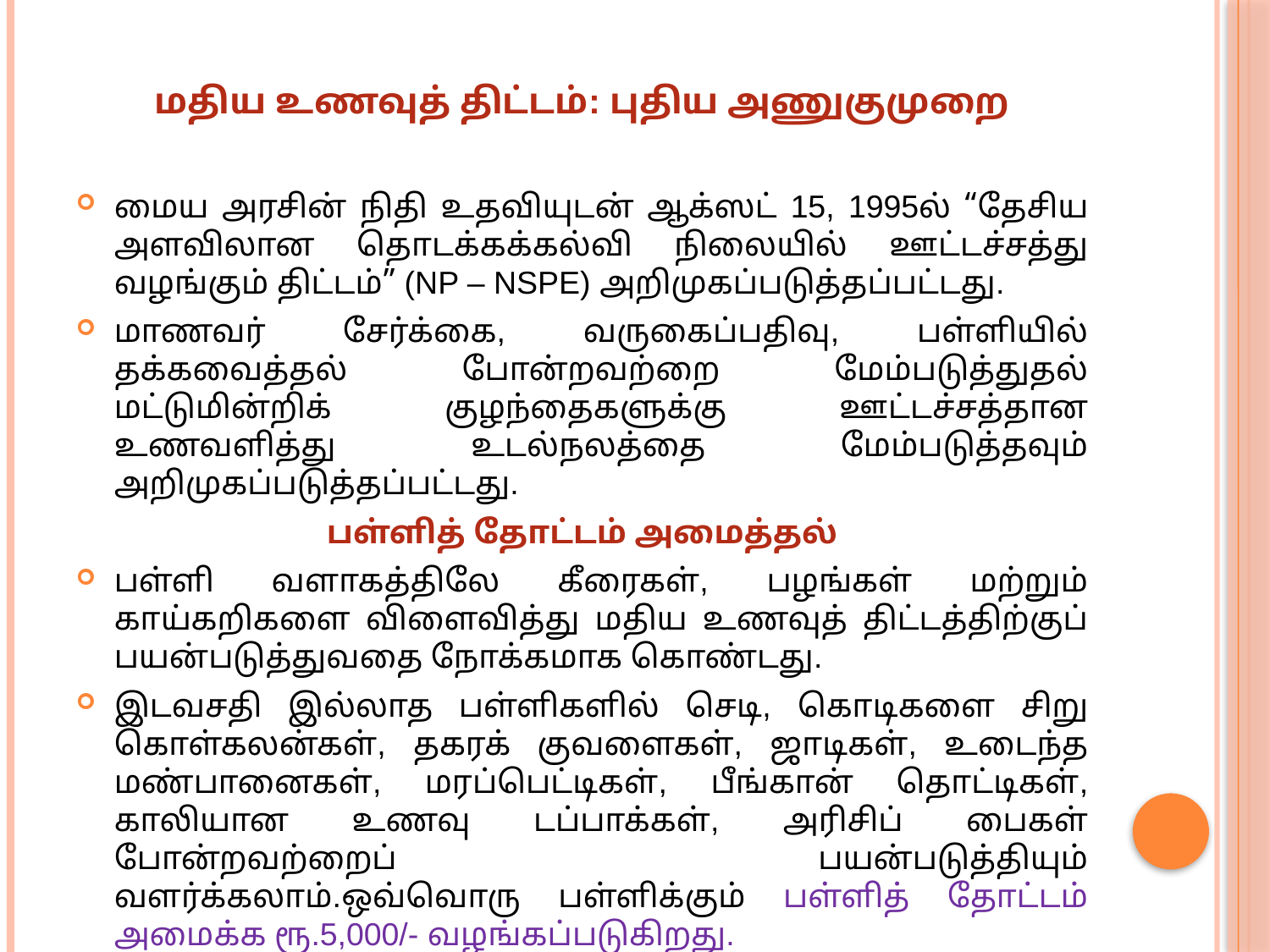

# மதிய உணவுத் திட்டம்: புதிய அணுகுமுறை
மைய அரசின் நிதி உதவியுடன் ஆக்ஸட் 15, 1995ல் “தேசிய அளவிலான தொடக்கக்கல்வி நிலையில் ஊட்டச்சத்து வழங்கும் திட்டம்” (NP – NSPE) அறிமுகப்படுத்தப்பட்டது.
மாணவர் சேர்க்கை, வருகைப்பதிவு, பள்ளியில் தக்கவைத்தல் போன்றவற்றை மேம்படுத்துதல் மட்டுமின்றிக் குழந்தைகளுக்கு ஊட்டச்சத்தான உணவளித்து உடல்நலத்தை மேம்படுத்தவும் அறிமுகப்படுத்தப்பட்டது.
பள்ளித் தோட்டம் அமைத்தல்
பள்ளி வளாகத்திலே கீரைகள், பழங்கள் மற்றும் காய்கறிகளை விளைவித்து மதிய உணவுத் திட்டத்திற்குப் பயன்படுத்துவதை நோக்கமாக கொண்டது.
இடவசதி இல்லாத பள்ளிகளில் செடி, கொடிகளை சிறு கொள்கலன்கள், தகரக் குவளைகள், ஜாடிகள், உடைந்த மண்பானைகள், மரப்பெட்டிகள், பீங்கான் தொட்டிகள், காலியான உணவு டப்பாக்கள், அரிசிப் பைகள் போன்றவற்றைப் பயன்படுத்தியும் வளர்க்கலாம்.ஒவ்வொரு பள்ளிக்கும் பள்ளித் தோட்டம் அமைக்க ரூ.5,000/- வழங்கப்படுகிறது.